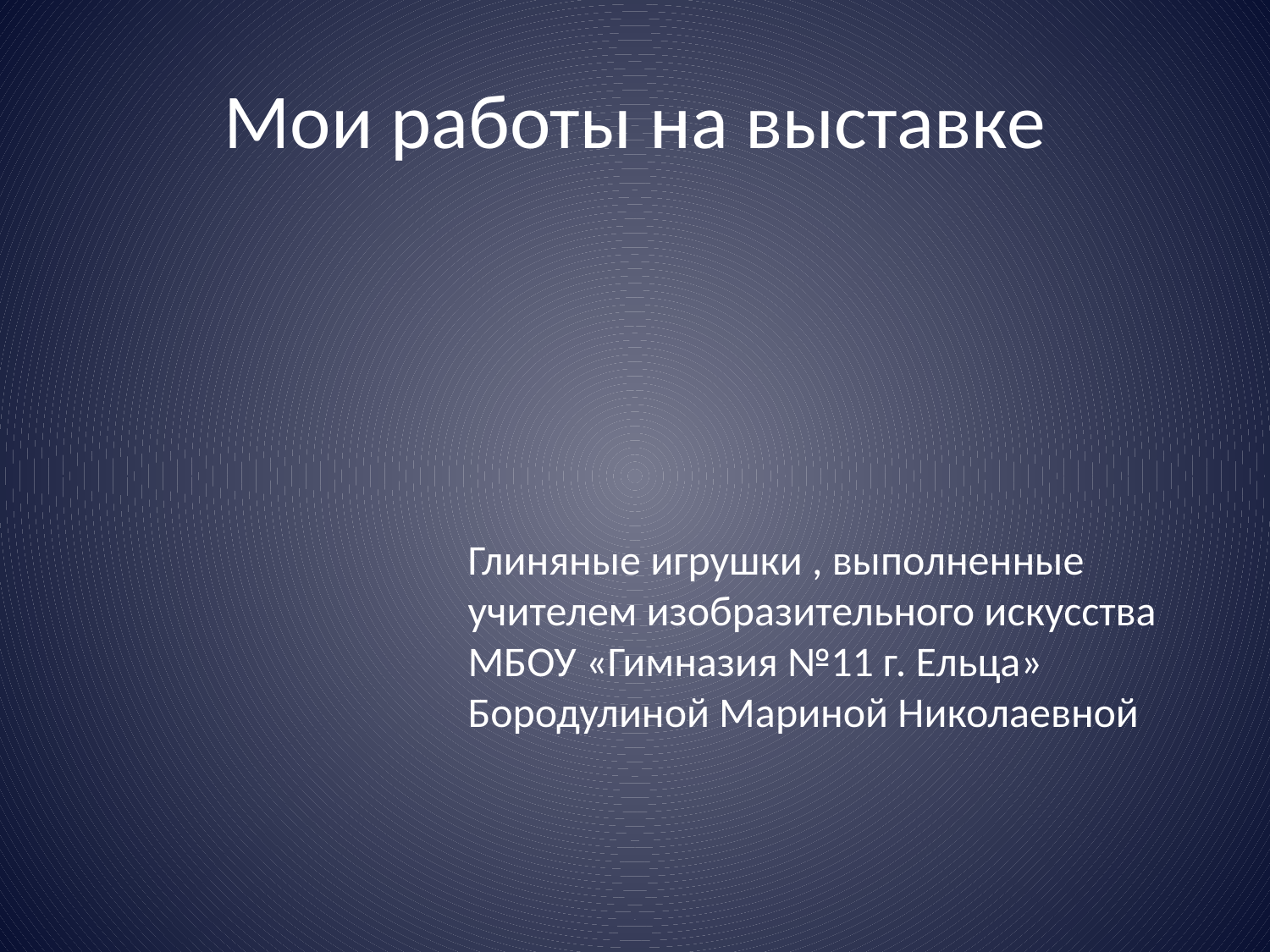

# Мои работы на выставке
Глиняные игрушки , выполненные учителем изобразительного искусства МБОУ «Гимназия №11 г. Ельца» Бородулиной Мариной Николаевной